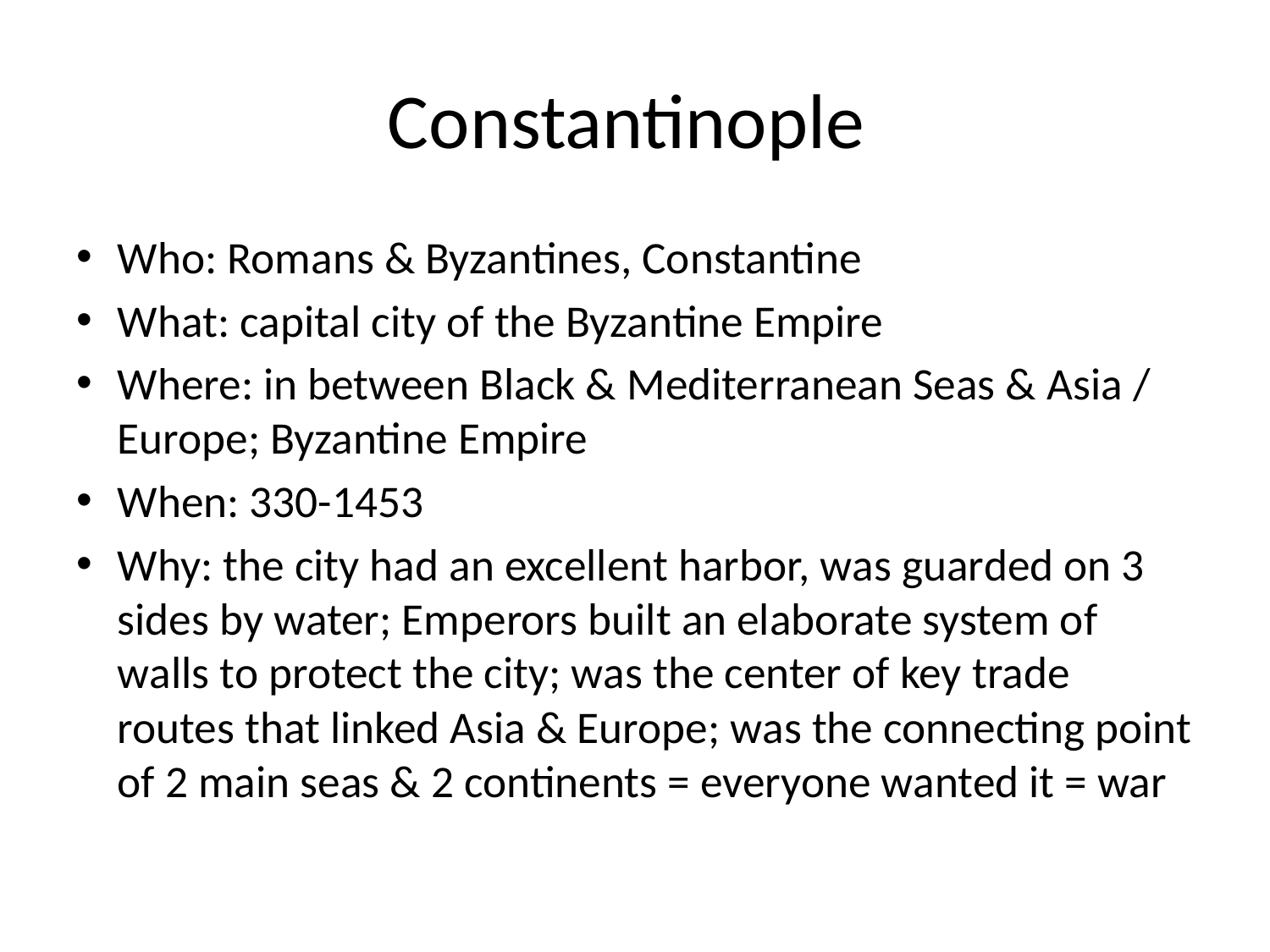

# Constantinople
Who: Romans & Byzantines, Constantine
What: capital city of the Byzantine Empire
Where: in between Black & Mediterranean Seas & Asia / Europe; Byzantine Empire
When: 330-1453
Why: the city had an excellent harbor, was guarded on 3 sides by water; Emperors built an elaborate system of walls to protect the city; was the center of key trade routes that linked Asia & Europe; was the connecting point of 2 main seas & 2 continents = everyone wanted it = war